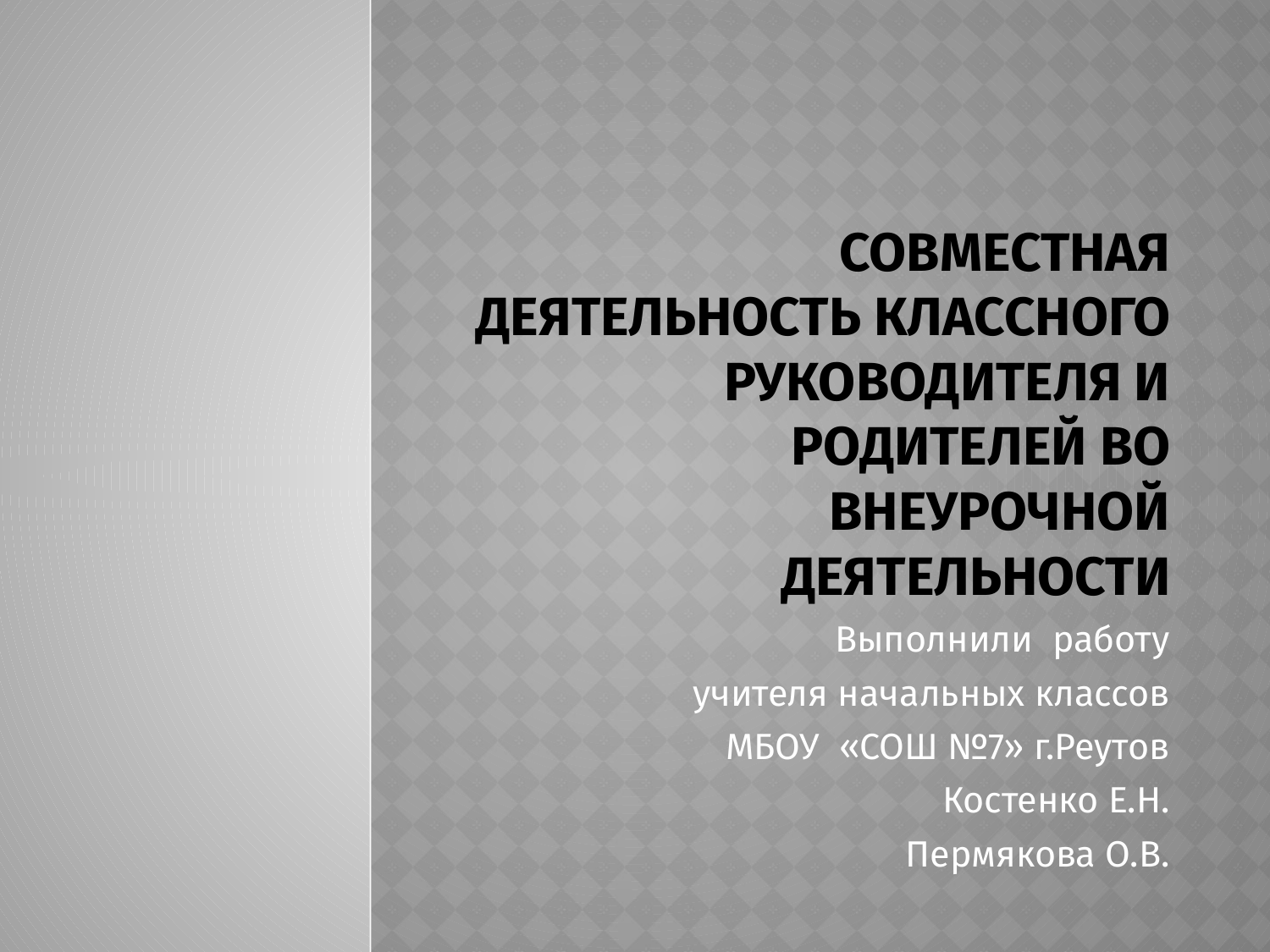

# Совместная деятельность классного руководителя и родителей во внеурочной деятельности
Выполнили  работу
учителя начальных классов
МБОУ  «СОШ №7» г.Реутов
Костенко Е.Н.
Пермякова О.В.